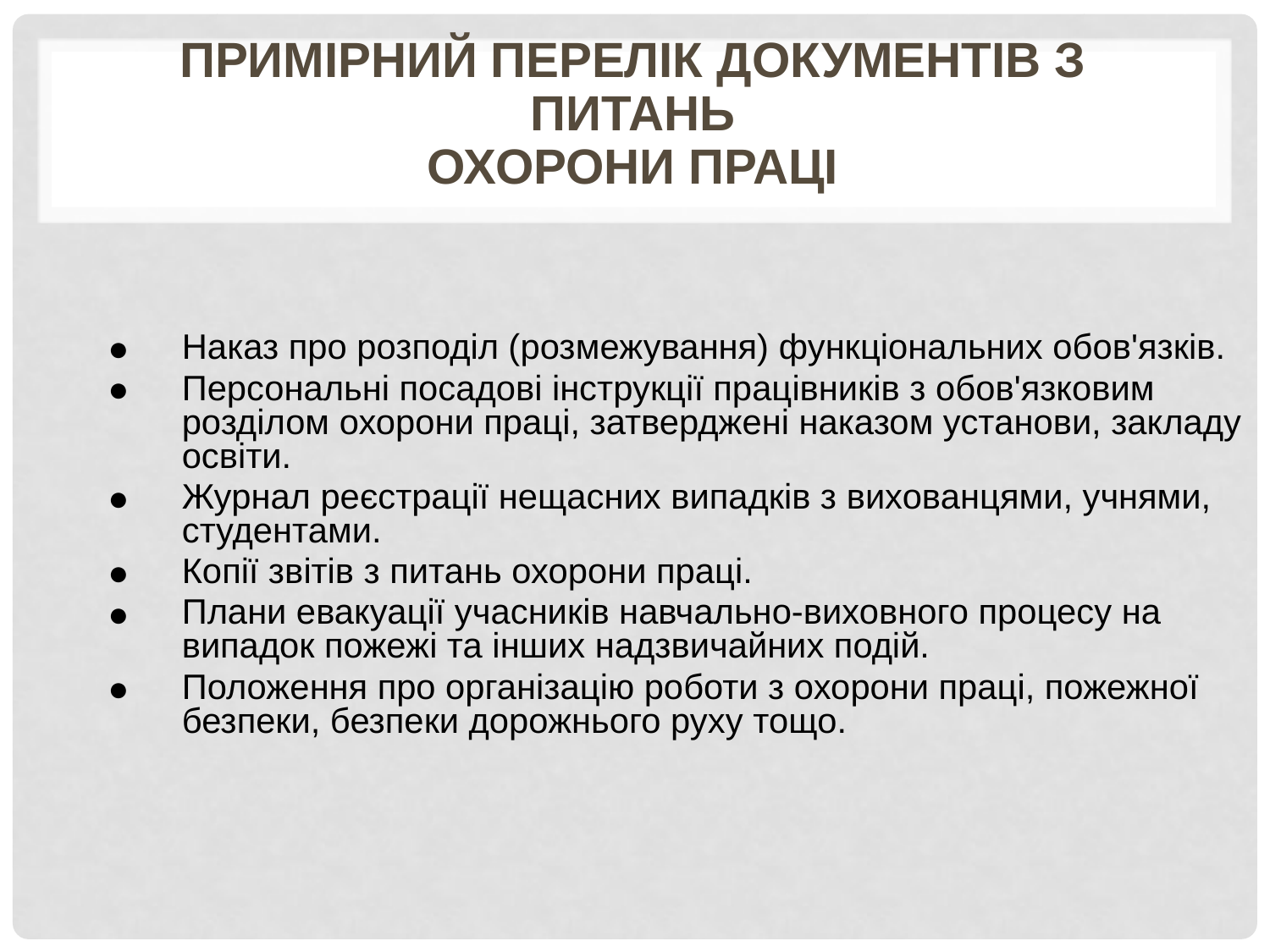

# ПРИМІРНИЙ ПЕРЕЛІК ДОКУМЕНТІВ З ПИТАНЬ ОХОРОНИ ПРАЦІ
Наказ про розподіл (розмежування) функціональних обов'язків.
Персональні посадові інструкції працівників з обов'язковим
розділом охорони праці, затверджені наказом установи, закладу освіти.
Журнал реєстрації нещасних випадків з вихованцями, учнями, студентами.
Копії звітів з питань охорони праці.
Плани евакуації учасників навчально-виховного процесу на
випадок пожежі та інших надзвичайних подій.
Положення про організацію роботи з охорони праці, пожежної безпеки, безпеки дорожнього руху тощо.